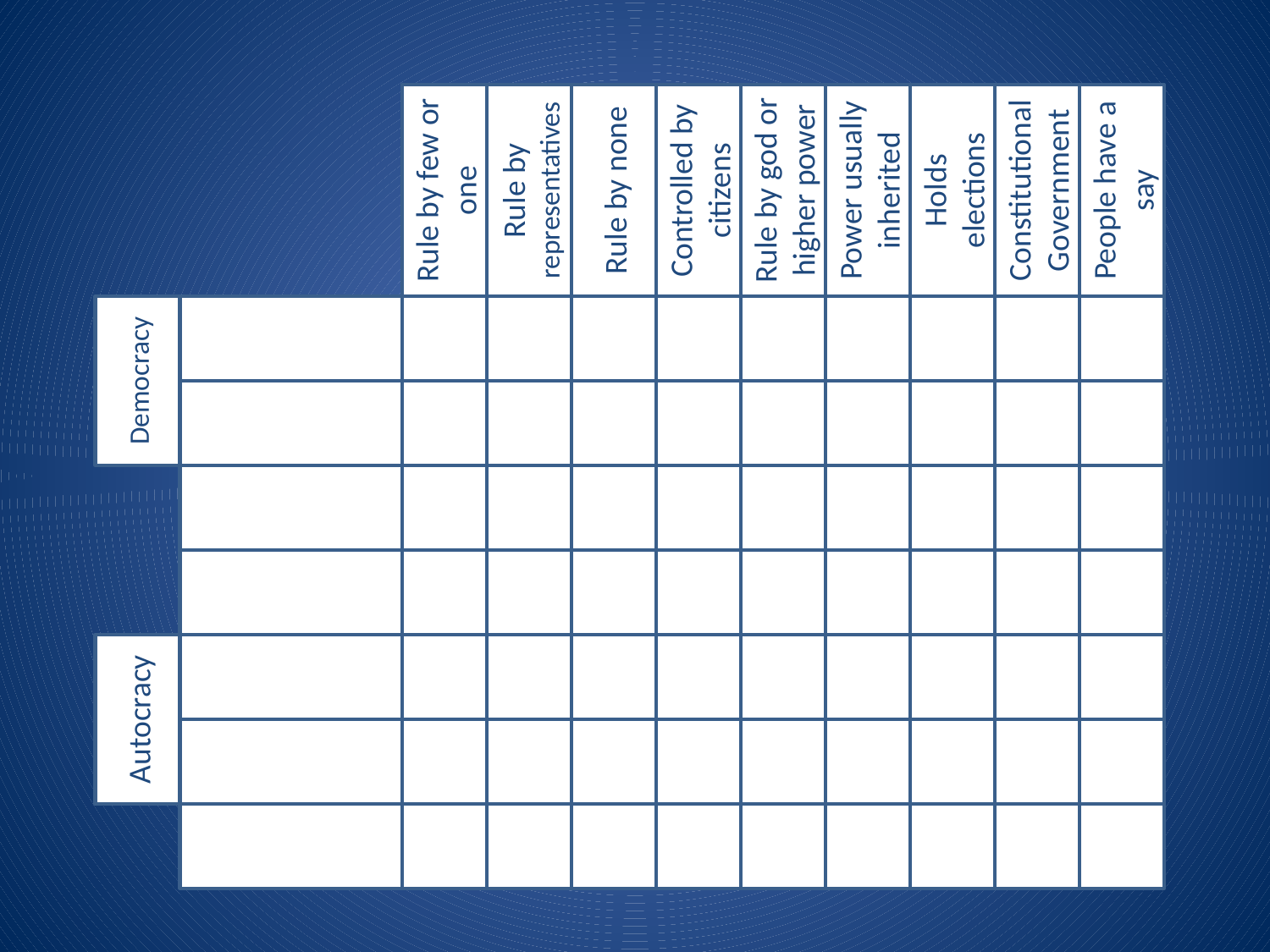

Rule by few or one
Rule by representatives
Rule by none
Controlled by citizens
Rule by god or higher power
Power usually inherited
Holds elections
Constitutional Government
People have a say

Democracy

Autocracy